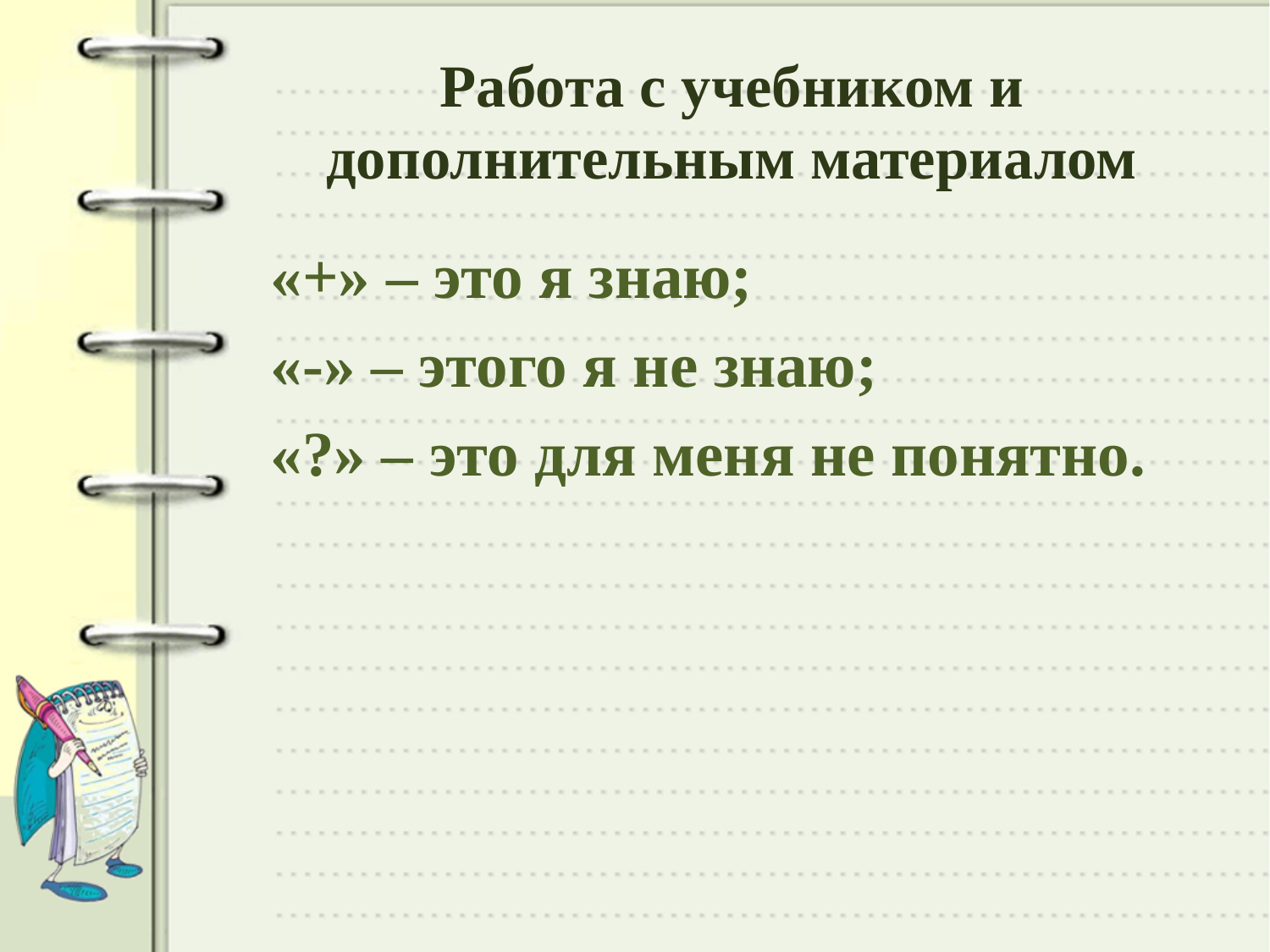

# Работа с учебником и дополнительным материалом
«+» – это я знаю;
«-» – этого я не знаю;
«?» – это для меня не понятно.